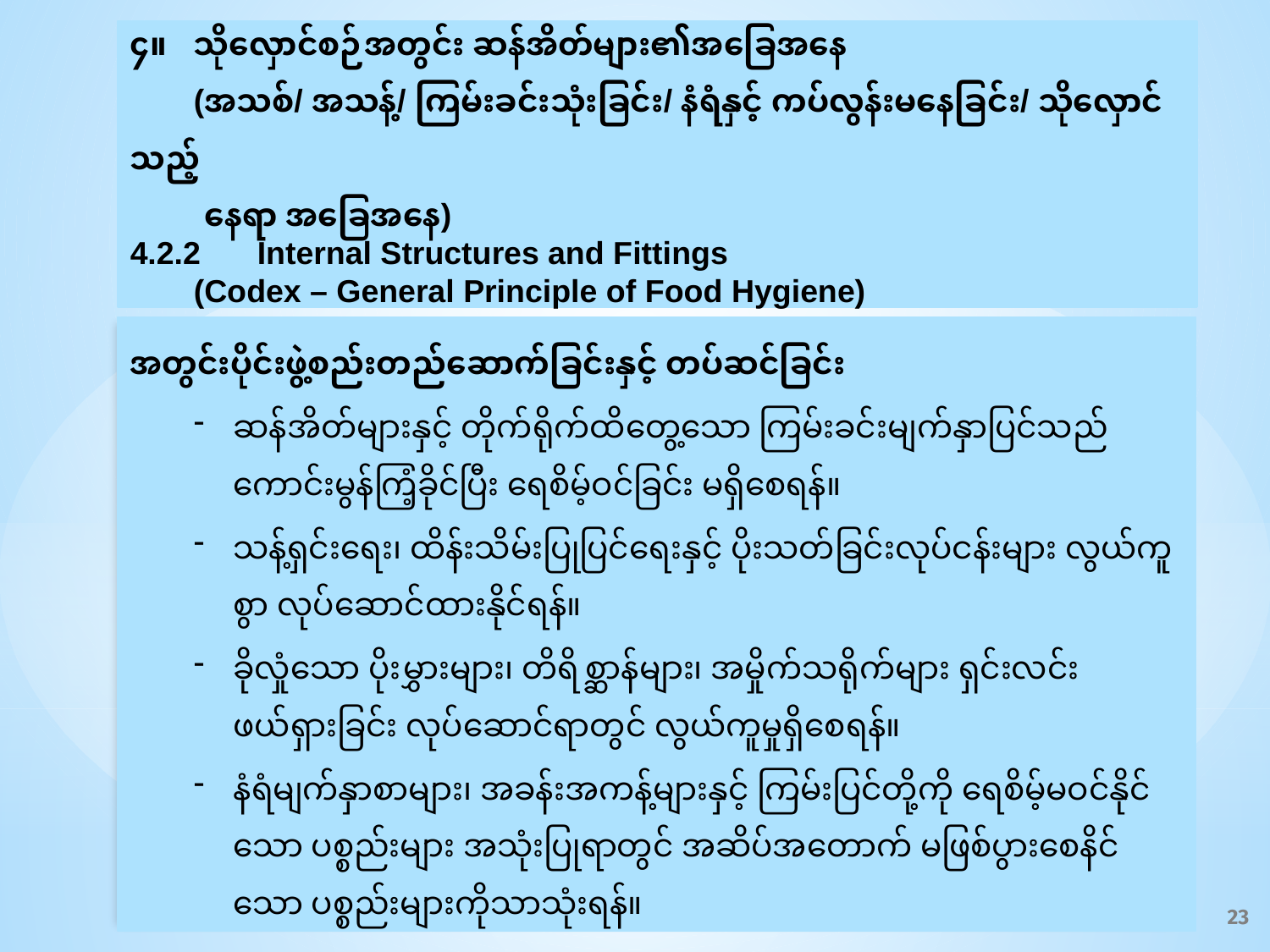

၄။ 	သိုလှောင်စဉ်အတွင်း ဆန်အိတ်များ၏အ​ခြေအနေ
	(အသစ်/ အသန့်/ ကြမ်းခင်းသုံးခြင်း/ နံရံနှင့် ကပ်လွန်းမနေခြင်း/ သိုလှောင်သည့်
         နေရာ အခြေအနေ)
4.2.2	Internal Structures and Fittings
	(Codex – General Principle of Food Hygiene)

အတွင်းပိုင်းဖွဲ့စည်းတည်ဆောက်ခြင်းနှင့် တပ်ဆင်ခြင်း
ဆန်အိတ်များနှင့် တိုက်ရိုက်ထိတွေ့သော ကြမ်းခင်းမျက်နှာပြင်သည် ကောင်းမွန်ကြံ့ခိုင်ပြီး ရေစိမ့်ဝင်ခြင်း မရှိစေရန်။
သန့်ရှင်းရေး၊ ထိန်းသိမ်းပြုပြင်ရေးနှင့် ပိုးသတ်ခြင်းလုပ်ငန်းများ လွယ်ကူစွာ လုပ်ဆောင်ထားနိုင်ရန်။
ခိုလှုံသော ပိုးမွှားများ၊ တိရိစ္ဆာန်များ၊ အမှိုက်သရိုက်များ ရှင်းလင်းဖယ်ရှားခြင်း လုပ်ဆောင်ရာတွင် လွယ်ကူမှုရှိစေရန်။
နံရံမျက်နှာစာများ၊ အခန်းအကန့်များနှင့် ကြမ်းပြင်တို့ကို ရေစိမ့်မဝင်နိုင်သော ပစ္စည်းများ အသုံးပြုရာတွင် အဆိပ်အတောက် မဖြစ်ပွားစေနိင်သော ပစ္စည်းများကိုသာသုံးရန်။

23